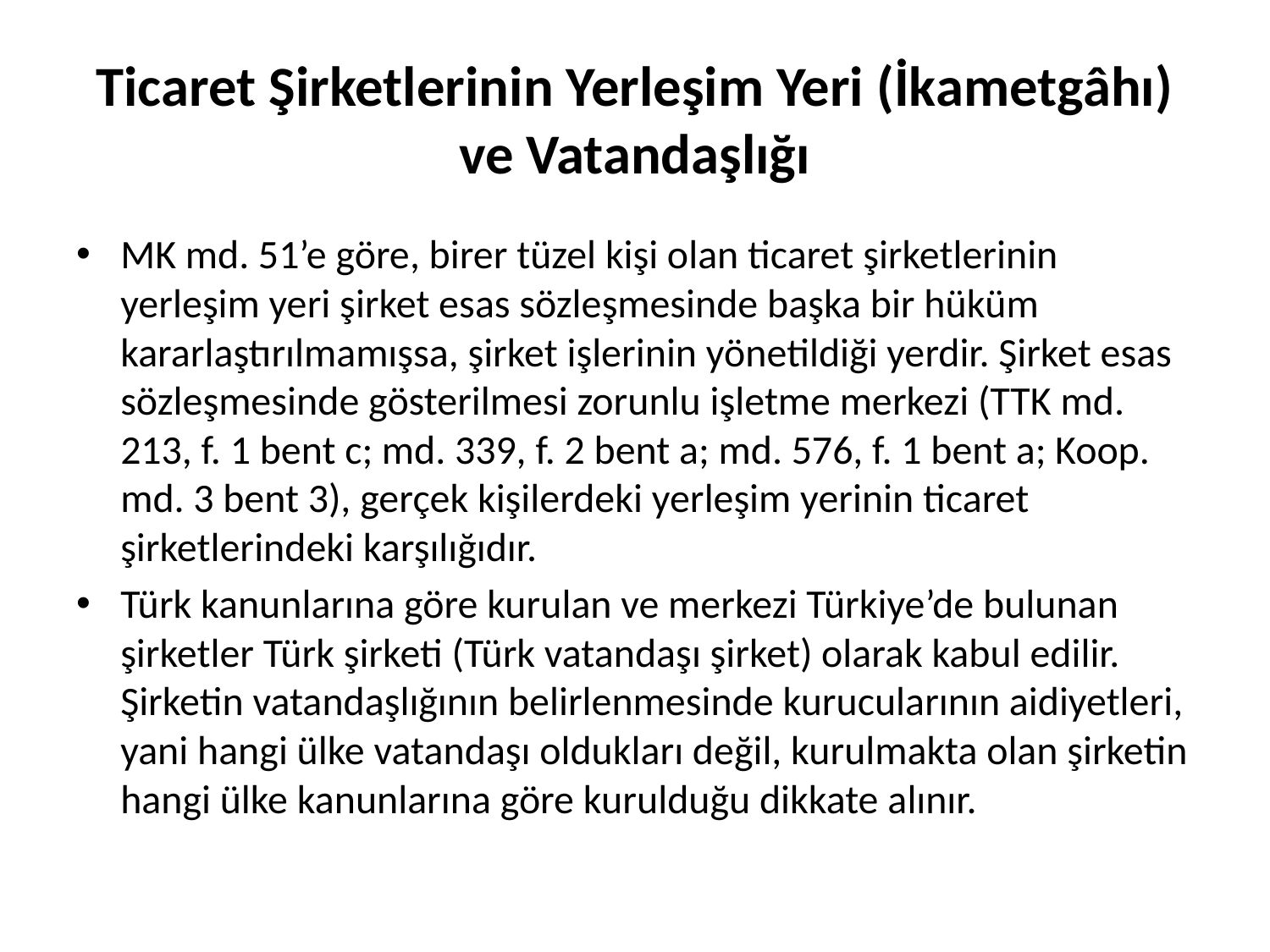

# Ticaret Şirketlerinin Yerleşim Yeri (İkametgâhı) ve Vatandaşlığı
MK md. 51’e göre, birer tüzel kişi olan ticaret şirketlerinin yerleşim yeri şirket esas sözleşmesinde başka bir hüküm kararlaştırılmamışsa, şirket işlerinin yönetildiği yerdir. Şirket esas sözleşmesinde gösterilmesi zorunlu işletme merkezi (TTK md. 213, f. 1 bent c; md. 339, f. 2 bent a; md. 576, f. 1 bent a; Koop.  md. 3 bent 3), gerçek kişilerdeki yerleşim yerinin ticaret şirketlerindeki karşılığıdır.
Türk kanunlarına göre kurulan ve merkezi Türkiye’de bulunan şirketler Türk şirketi (Türk vatandaşı şirket) olarak kabul edilir. Şirketin vatandaşlığının belirlenmesinde kurucularının aidiyetleri, yani hangi ülke vatandaşı oldukları değil, kurulmakta olan şirketin hangi ülke kanunlarına göre kurulduğu dikkate alınır.